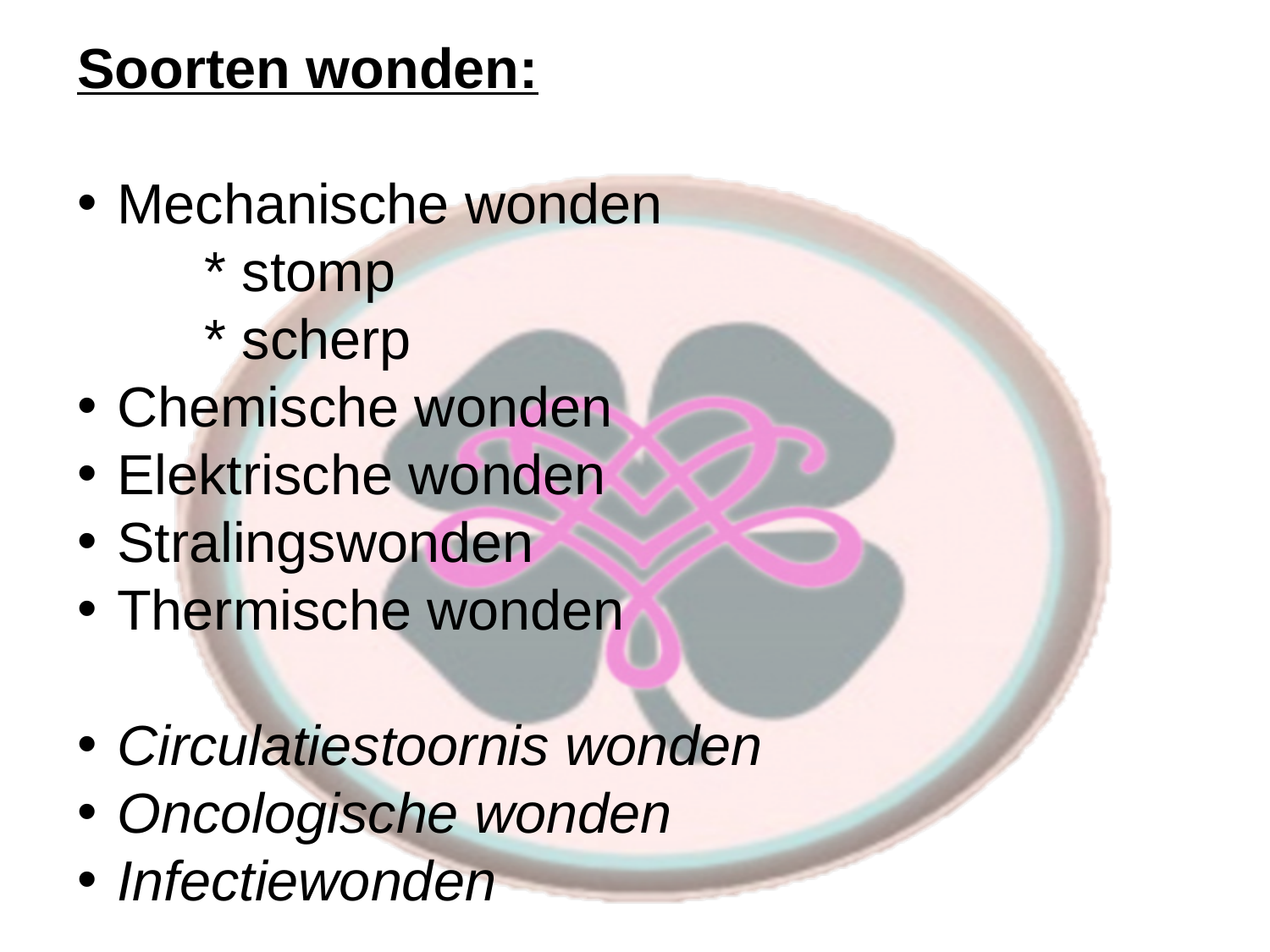

Soorten wonden:

Mechanische wonden
	* stomp
	* scherp
Chemische wonden
Elektrische wonden
Stralingswonden
Thermische wonden

Circulatiestoornis wonden
Oncologische wonden
Infectiewonden